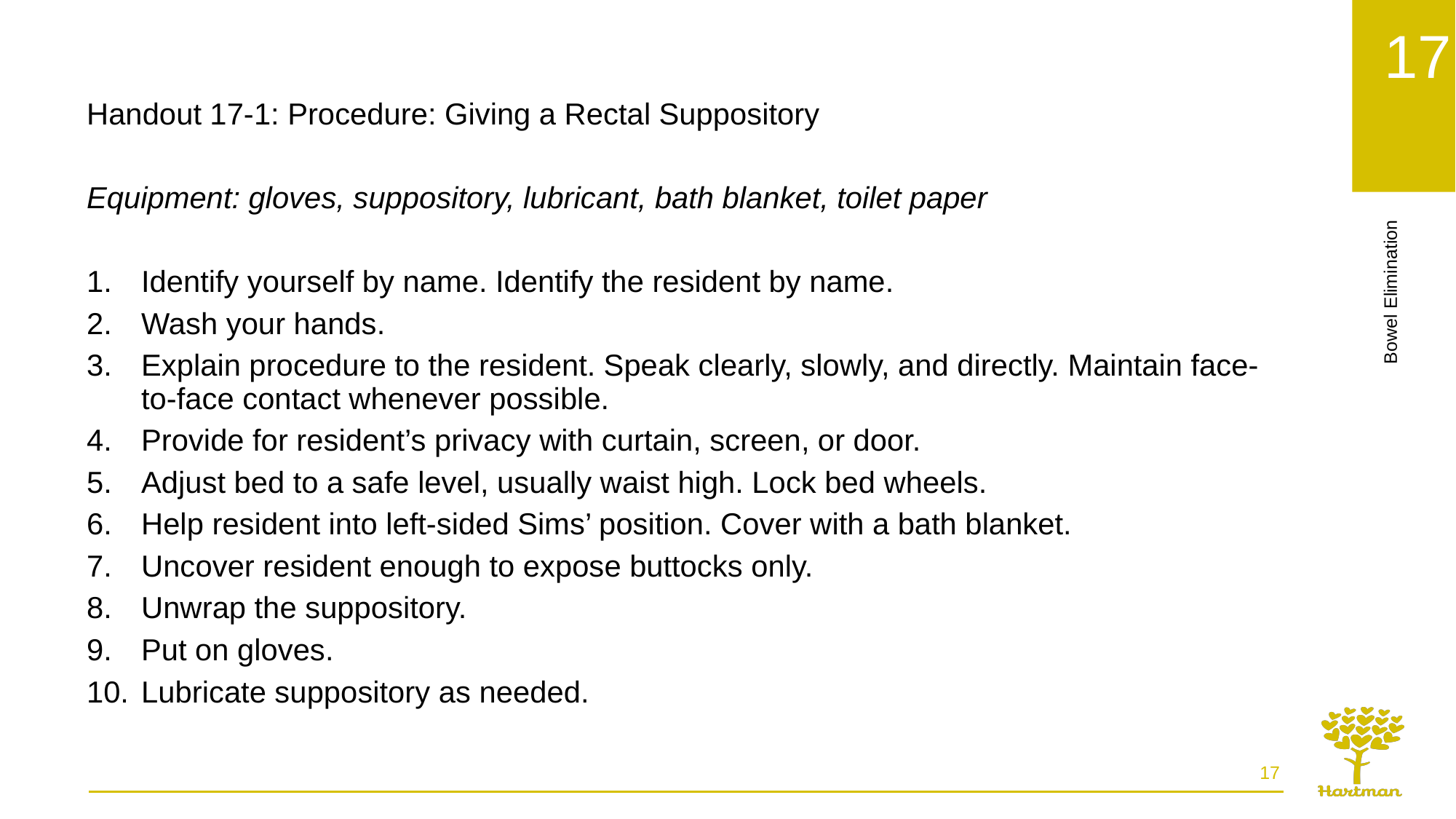

Handout 17-1: Procedure: Giving a Rectal Suppository

Equipment: gloves, suppository, lubricant, bath blanket, toilet paper

Identify yourself by name. Identify the resident by name.
Wash your hands.
Explain procedure to the resident. Speak clearly, slowly, and directly. Maintain face-to-face contact whenever possible.
Provide for resident’s privacy with curtain, screen, or door.
Adjust bed to a safe level, usually waist high. Lock bed wheels.
Help resident into left-sided Sims’ position. Cover with a bath blanket.
Uncover resident enough to expose buttocks only.
Unwrap the suppository.
Put on gloves.
Lubricate suppository as needed.

17